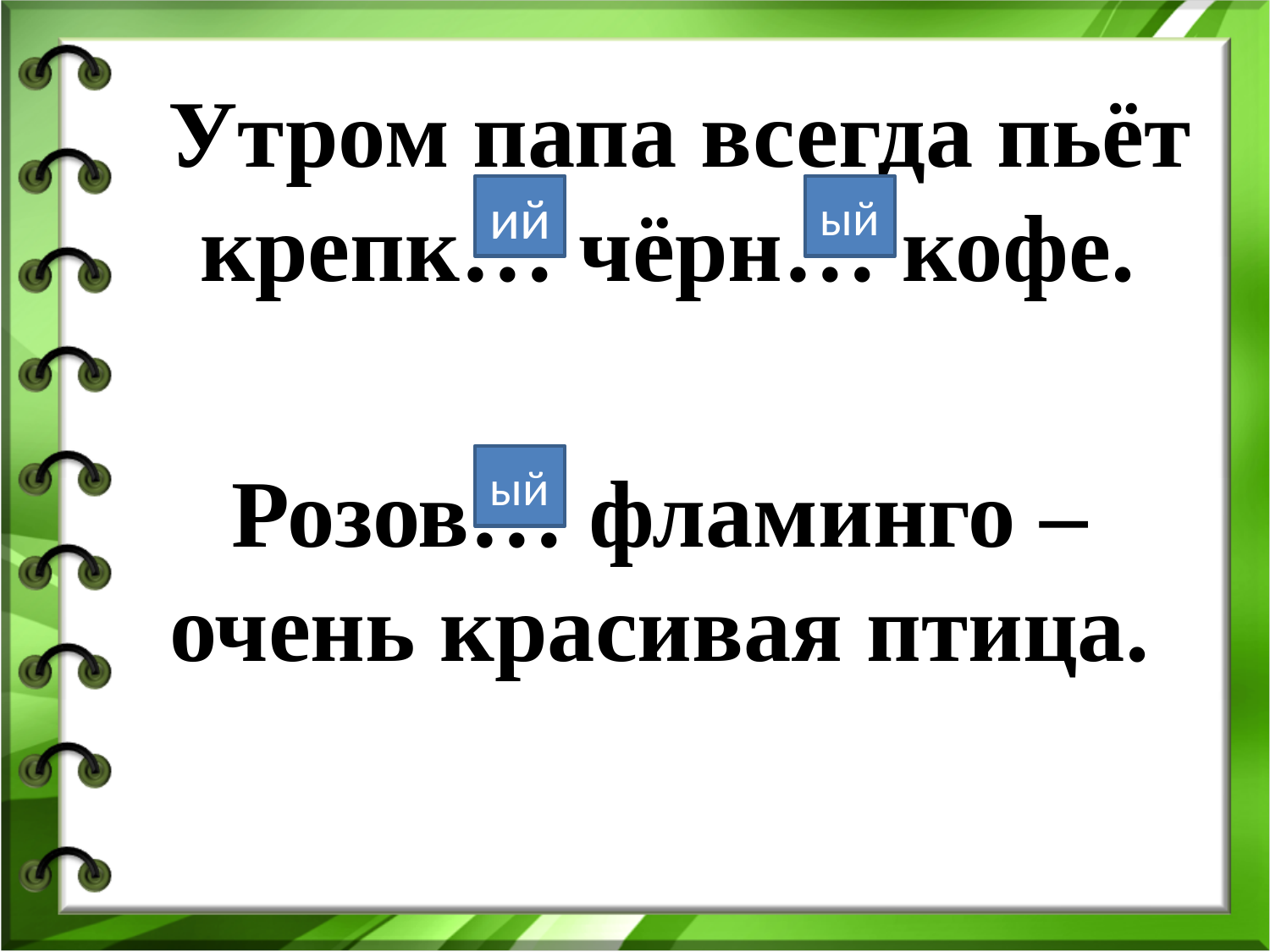

Утром папа всегда пьёт крепк… чёрн… кофе.
ий
ый
Розов… фламинго – очень красивая птица.
ый